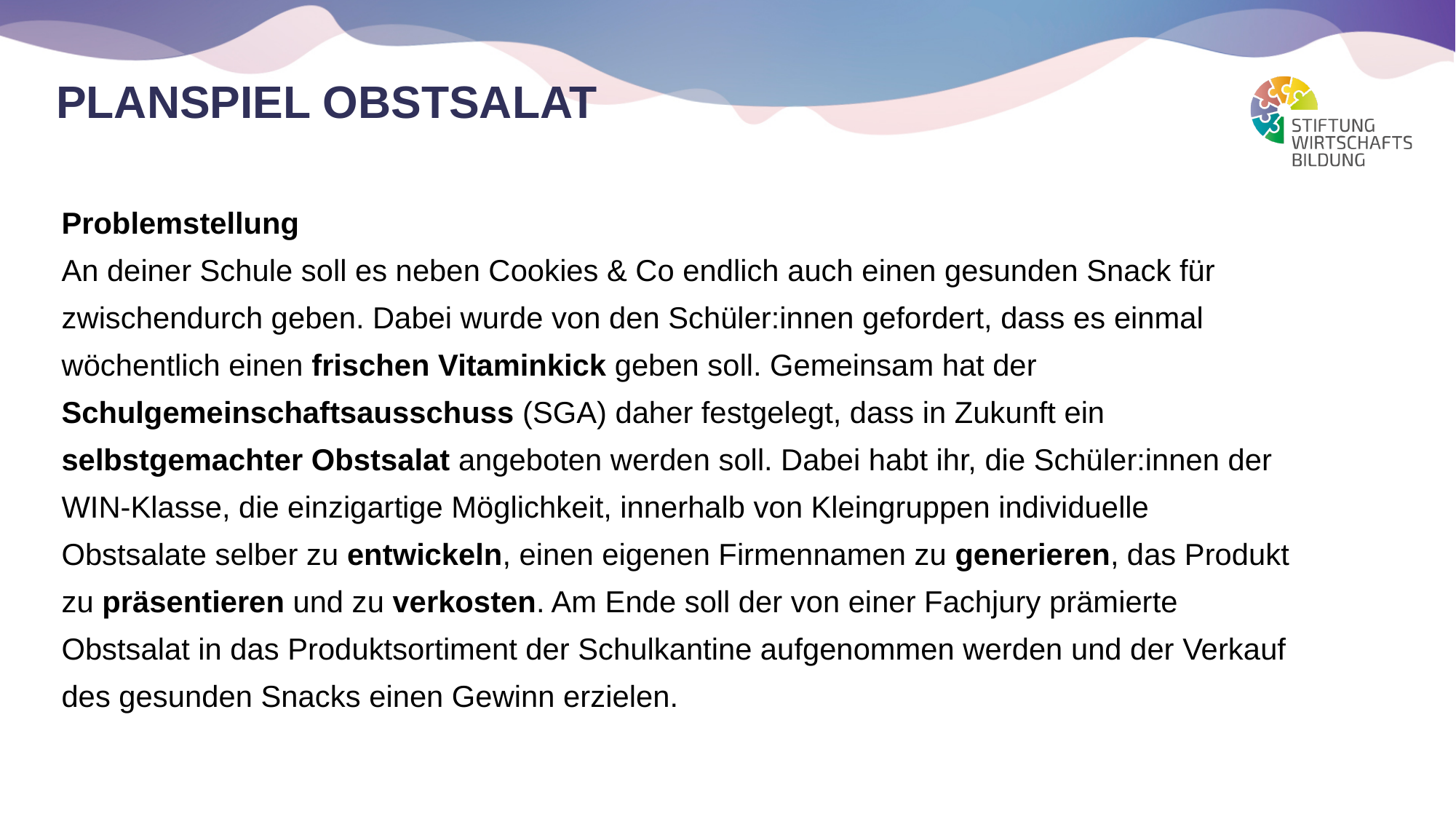

# Planspiel Obstsalat
Problemstellung
An deiner Schule soll es neben Cookies & Co endlich auch einen gesunden Snack für zwischendurch geben. Dabei wurde von den Schüler:innen gefordert, dass es einmal wöchentlich einen frischen Vitaminkick geben soll. Gemeinsam hat der Schulgemeinschaftsausschuss (SGA) daher festgelegt, dass in Zukunft ein selbstgemachter Obstsalat angeboten werden soll. Dabei habt ihr, die Schüler:innen der WIN-Klasse, die einzigartige Möglichkeit, innerhalb von Kleingruppen individuelle Obstsalate selber zu entwickeln, einen eigenen Firmennamen zu generieren, das Produkt zu präsentieren und zu verkosten. Am Ende soll der von einer Fachjury prämierte Obstsalat in das Produktsortiment der Schulkantine aufgenommen werden und der Verkauf des gesunden Snacks einen Gewinn erzielen.